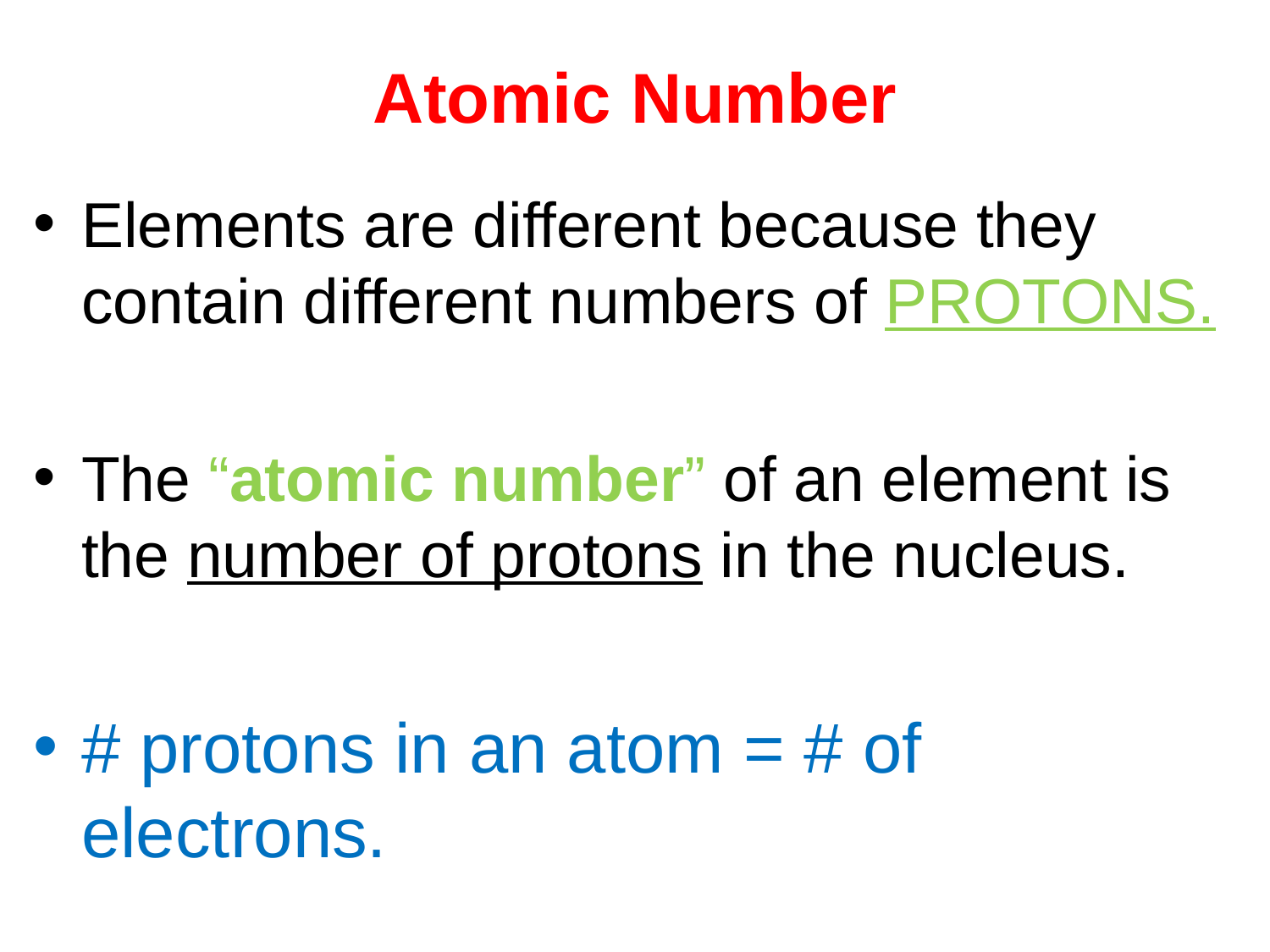

# Atomic Number
Elements are different because they contain different numbers of PROTONS.

The “atomic number” of an element is the number of protons in the nucleus.

# protons in an atom = # of electrons.